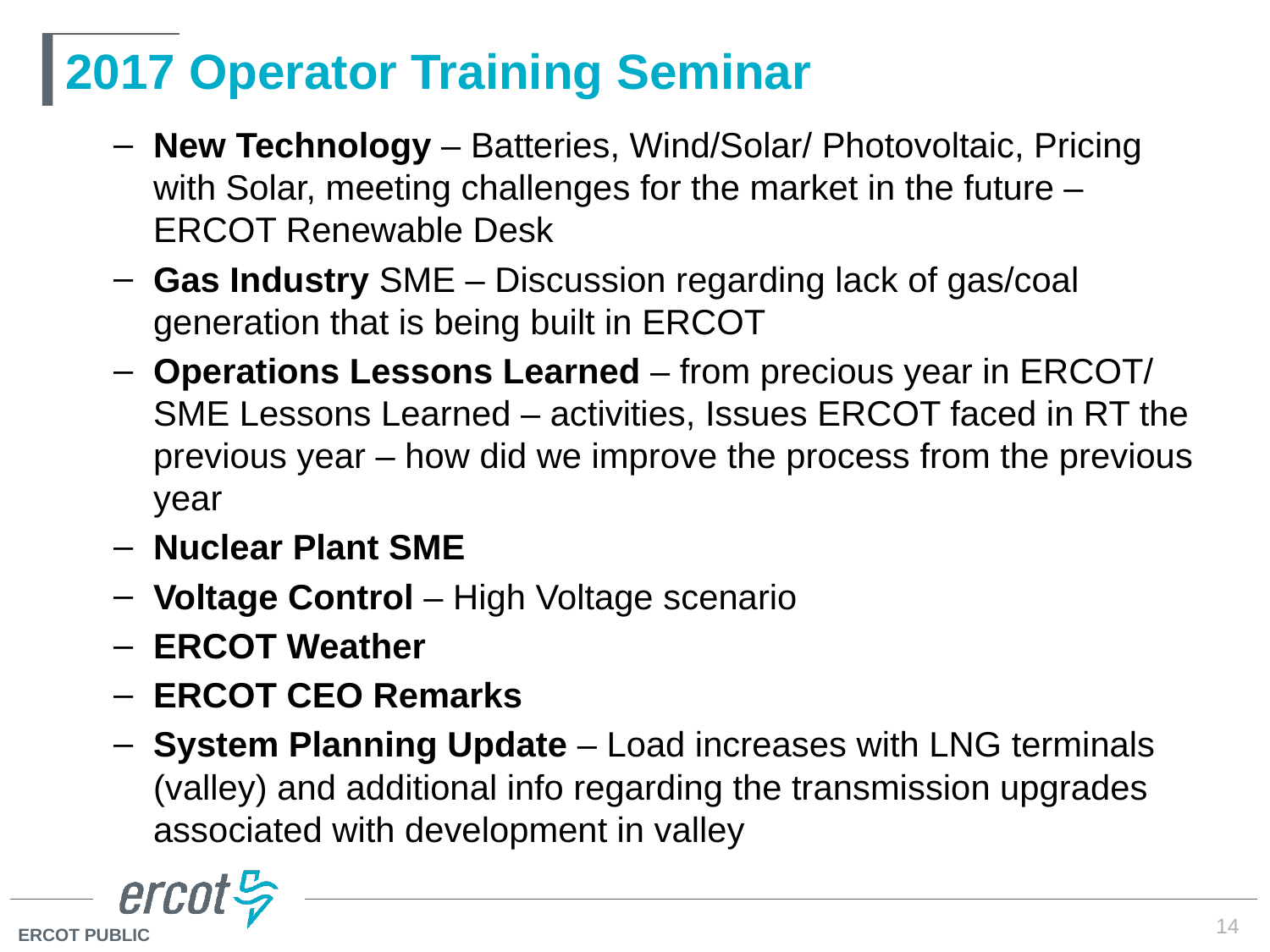

# 2017 Operator Training Seminar
New Technology – Batteries, Wind/Solar/ Photovoltaic, Pricing with Solar, meeting challenges for the market in the future – ERCOT Renewable Desk
Gas Industry SME – Discussion regarding lack of gas/coal generation that is being built in ERCOT
Operations Lessons Learned – from precious year in ERCOT/ SME Lessons Learned – activities, Issues ERCOT faced in RT the previous year – how did we improve the process from the previous year
Nuclear Plant SME
Voltage Control – High Voltage scenario
ERCOT Weather
ERCOT CEO Remarks
System Planning Update – Load increases with LNG terminals (valley) and additional info regarding the transmission upgrades associated with development in valley

14